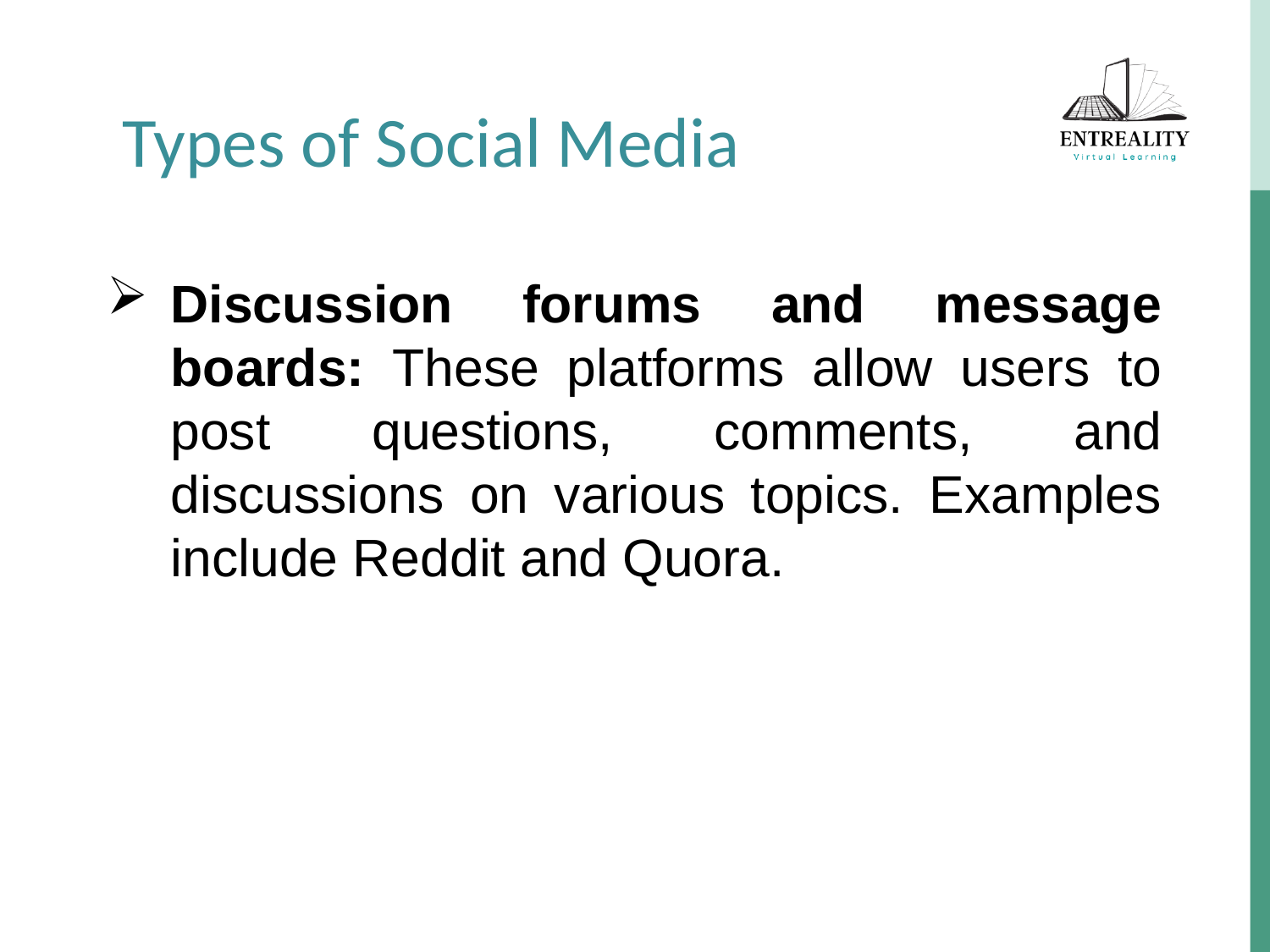

Types of Social Media
Discussion forums and message boards: These platforms allow users to post questions, comments, and discussions on various topics. Examples include Reddit and Quora.